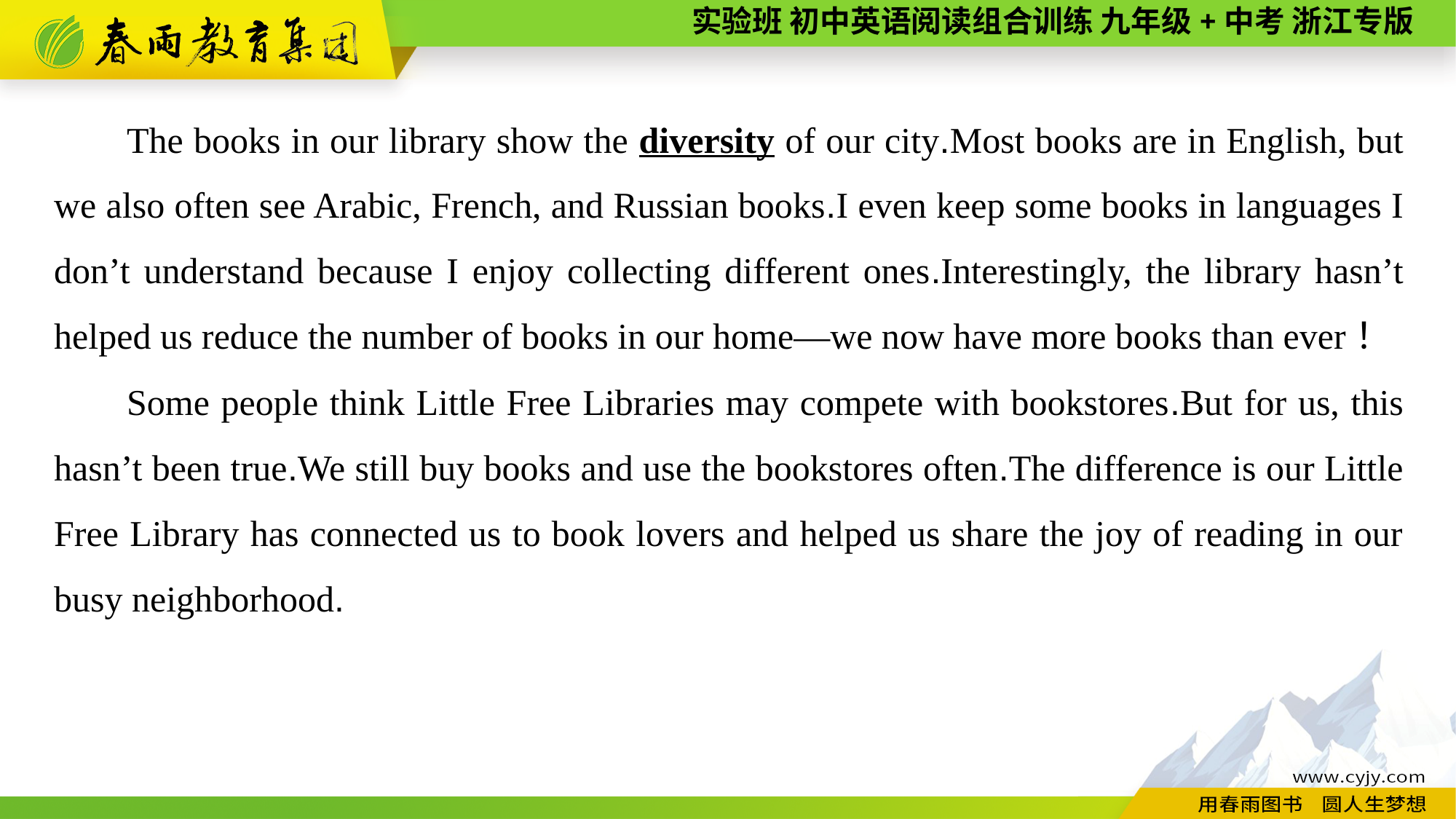

The books in our library show the diversity of our city.Most books are in English, but we also often see Arabic, French, and Russian books.I even keep some books in languages I don’t understand because I enjoy collecting different ones.Interestingly, the library hasn’t helped us reduce the number of books in our home—we now have more books than ever！
Some people think Little Free Libraries may compete with bookstores.But for us, this hasn’t been true.We still buy books and use the bookstores often.The difference is our Little Free Library has connected us to book lovers and helped us share the joy of reading in our busy neighborhood.